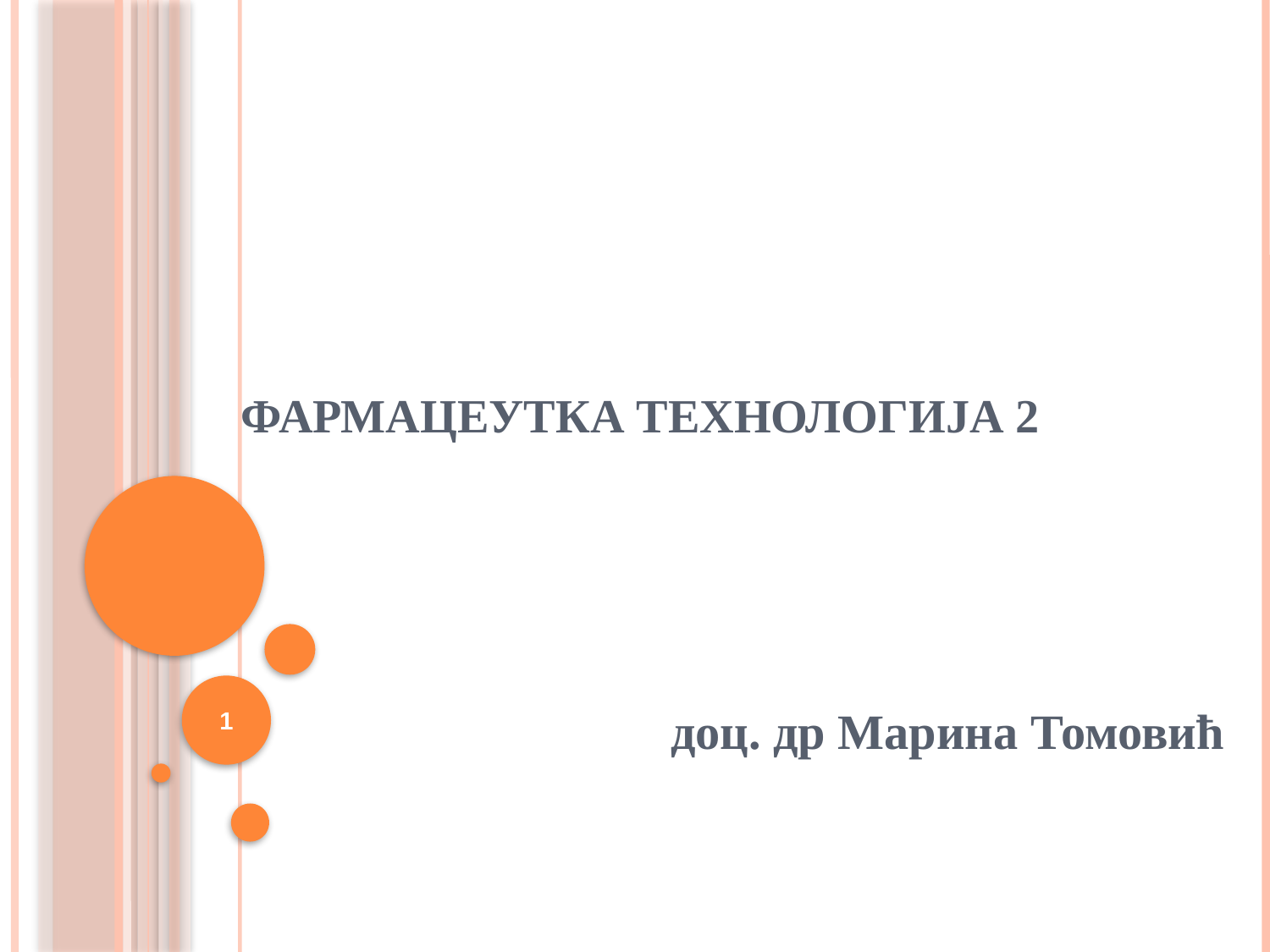

# ФАРМАЦЕУТКА ТЕХНОЛОГИЈА 2

доц. др Марина Томовић
1